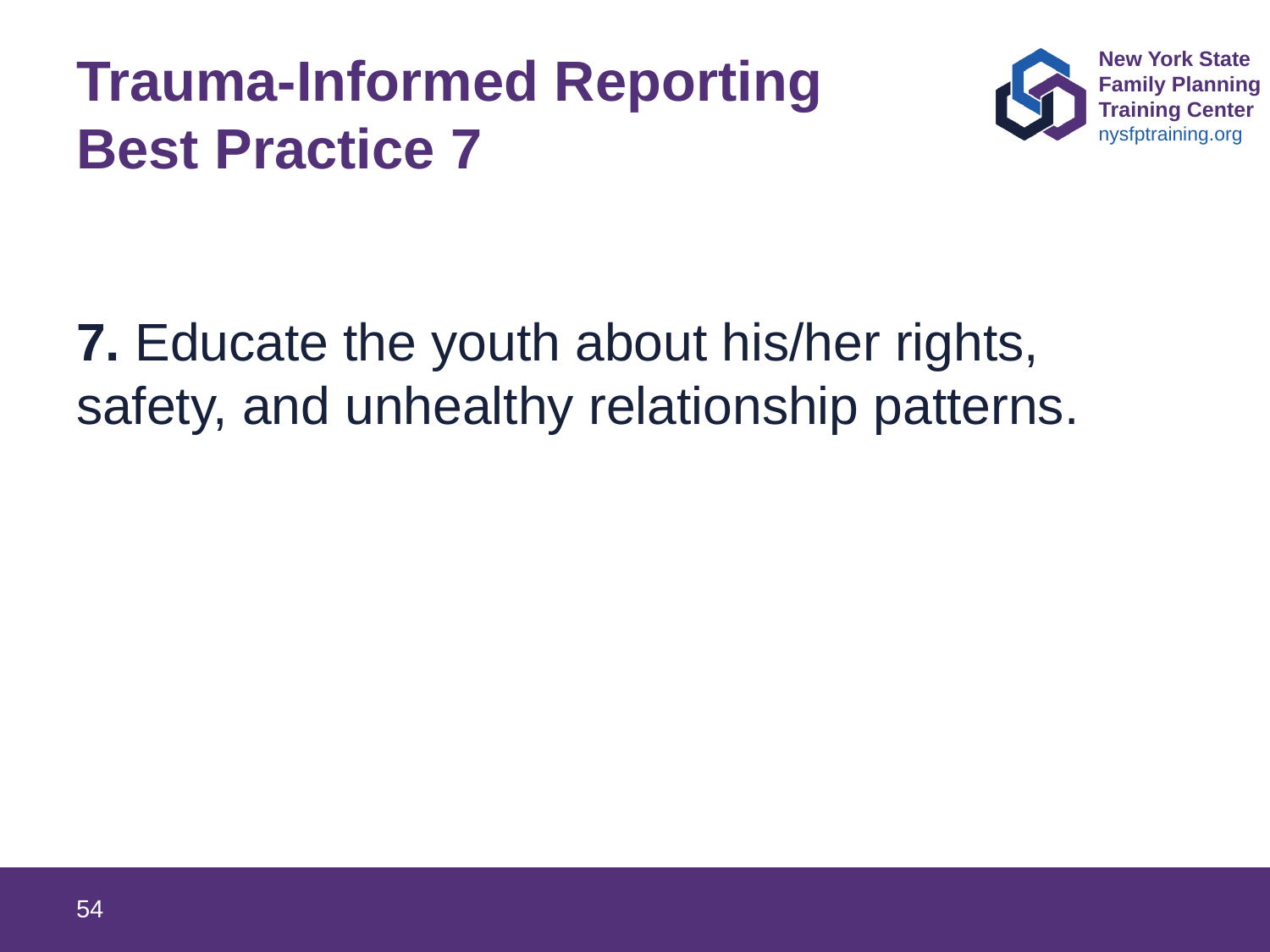

# Trauma-Informed Reporting Best Practice 7
7. Educate the youth about his/her rights, safety, and unhealthy relationship patterns.

54